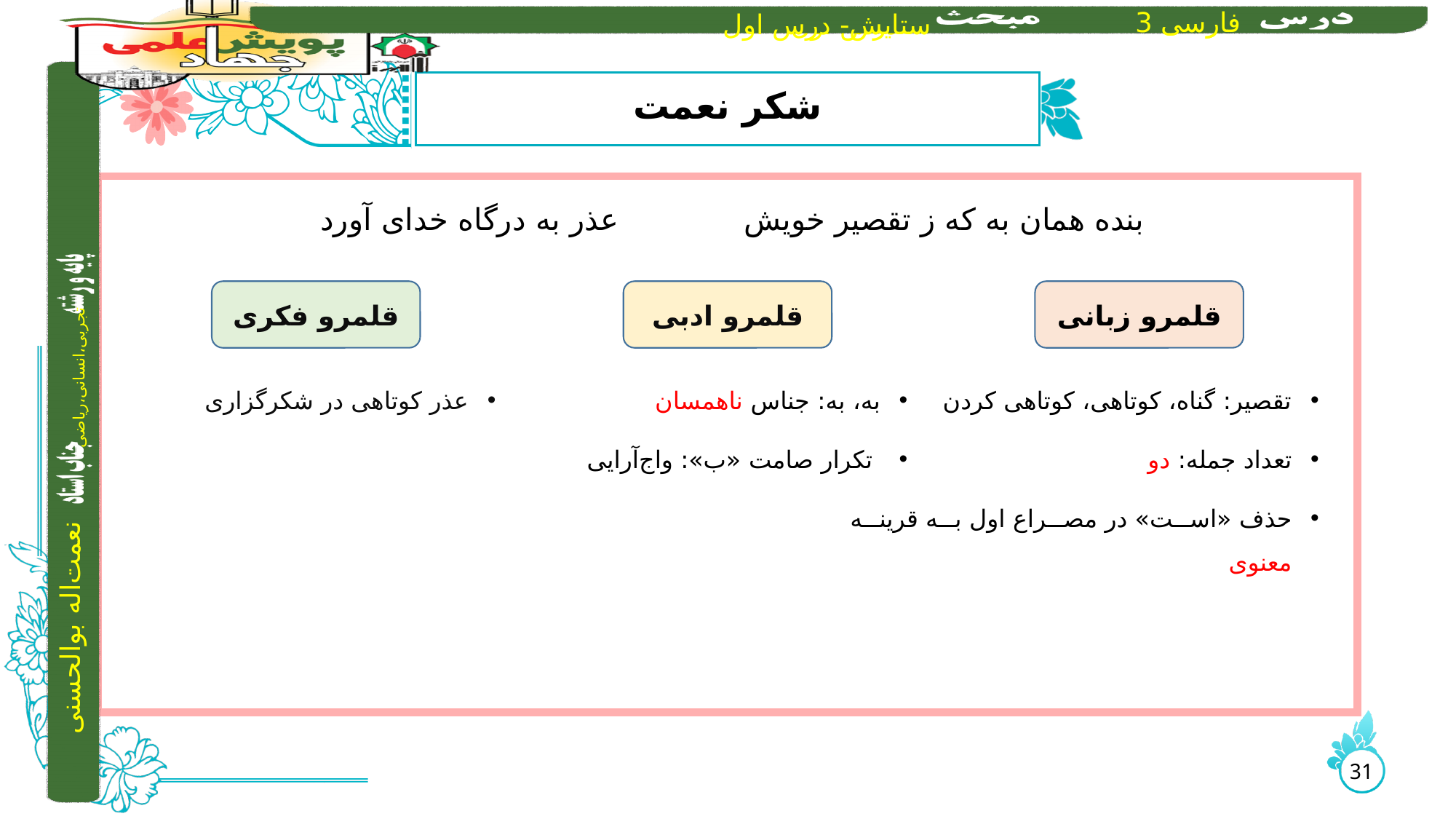

# شکر نعمت
بنده همان به که ز تقصیر خویش             عذر به درگاه خدای آورد

عذر کوتاهی در شکرگزاری
به، به: جناس ناهمسان
 تکرار صامت «ب»: واج‌آرایی

تقصیر: گناه، کوتاهی، کوتاهی کردن
تعداد جمله: دو
حذف «است» در مصراع اول به قرینه معنوی